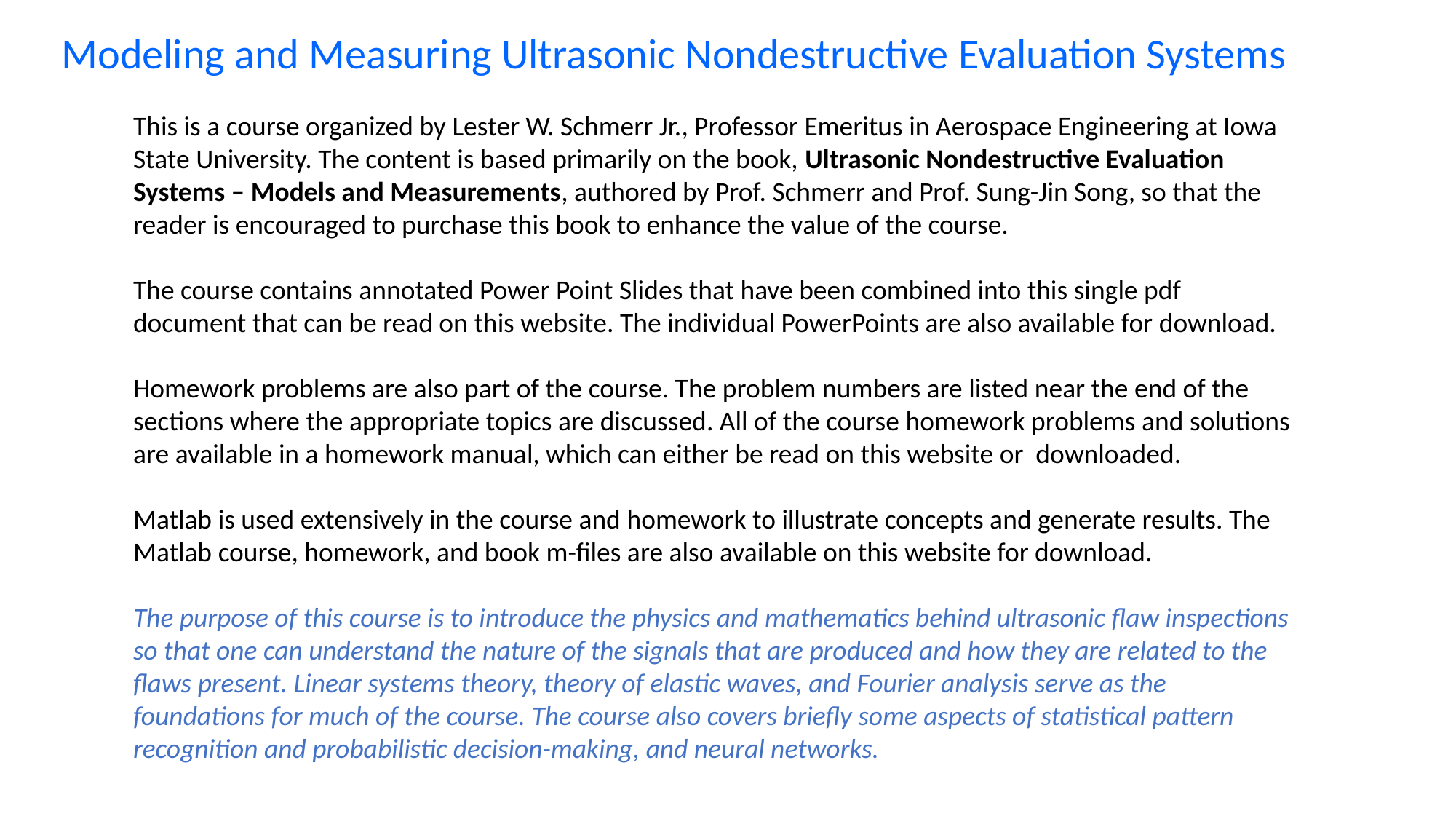

Modeling and Measuring Ultrasonic Nondestructive Evaluation Systems
This is a course organized by Lester W. Schmerr Jr., Professor Emeritus in Aerospace Engineering at Iowa State University. The content is based primarily on the book, Ultrasonic Nondestructive Evaluation Systems – Models and Measurements, authored by Prof. Schmerr and Prof. Sung-Jin Song, so that the reader is encouraged to purchase this book to enhance the value of the course.

The course contains annotated Power Point Slides that have been combined into this single pdf document that can be read on this website. The individual PowerPoints are also available for download.

Homework problems are also part of the course. The problem numbers are listed near the end of the sections where the appropriate topics are discussed. All of the course homework problems and solutions are available in a homework manual, which can either be read on this website or  downloaded.

Matlab is used extensively in the course and homework to illustrate concepts and generate results. The Matlab course, homework, and book m-files are also available on this website for download.

The purpose of this course is to introduce the physics and mathematics behind ultrasonic flaw inspections so that one can understand the nature of the signals that are produced and how they are related to the flaws present. Linear systems theory, theory of elastic waves, and Fourier analysis serve as the foundations for much of the course. The course also covers briefly some aspects of statistical pattern recognition and probabilistic decision-making, and neural networks.